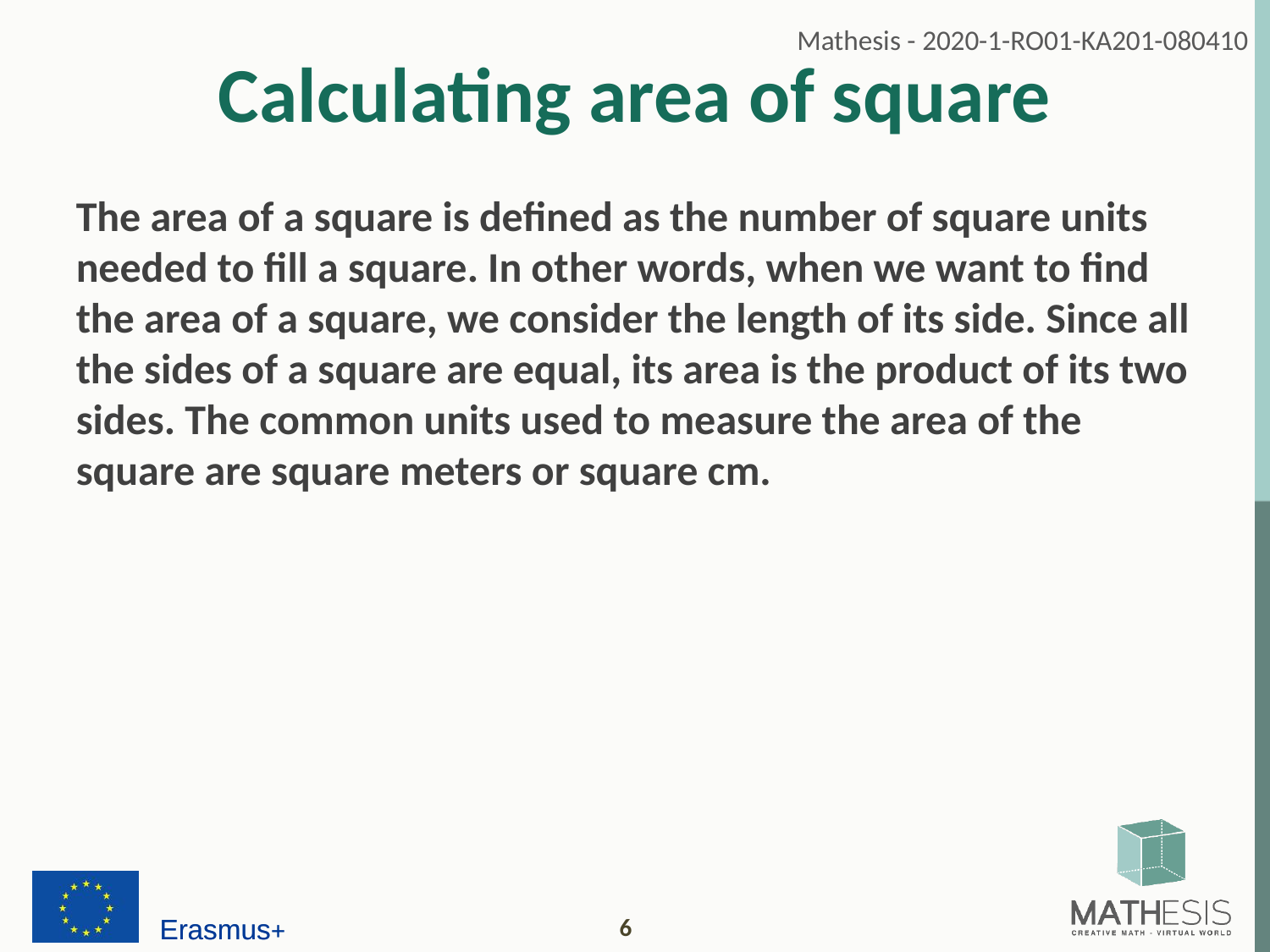

# Calculating area of square
The area of a square is defined as the number of square units needed to fill a square. In other words, when we want to find the area of a square, we consider the length of its side. Since all the sides of a square are equal, its area is the product of its two sides. The common units used to measure the area of the square are square meters or square cm.